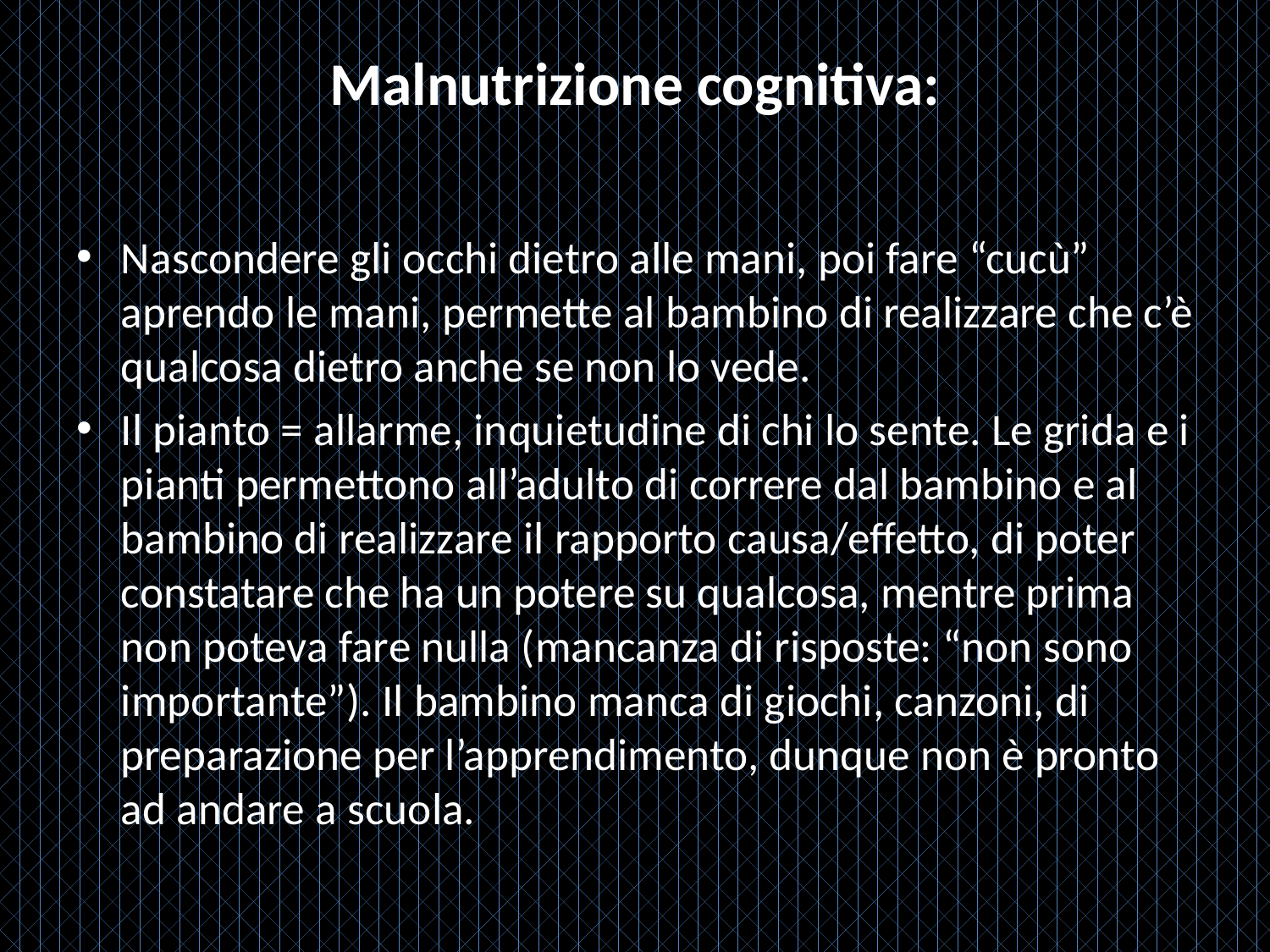

# Malnutrizione cognitiva:
Nascondere gli occhi dietro alle mani, poi fare “cucù” aprendo le mani, permette al bambino di realizzare che c’è qualcosa dietro anche se non lo vede.
Il pianto = allarme, inquietudine di chi lo sente. Le grida e i pianti permettono all’adulto di correre dal bambino e al bambino di realizzare il rapporto causa/effetto, di poter constatare che ha un potere su qualcosa, mentre prima non poteva fare nulla (mancanza di risposte: “non sono importante”). Il bambino manca di giochi, canzoni, di preparazione per l’apprendimento, dunque non è pronto ad andare a scuola.